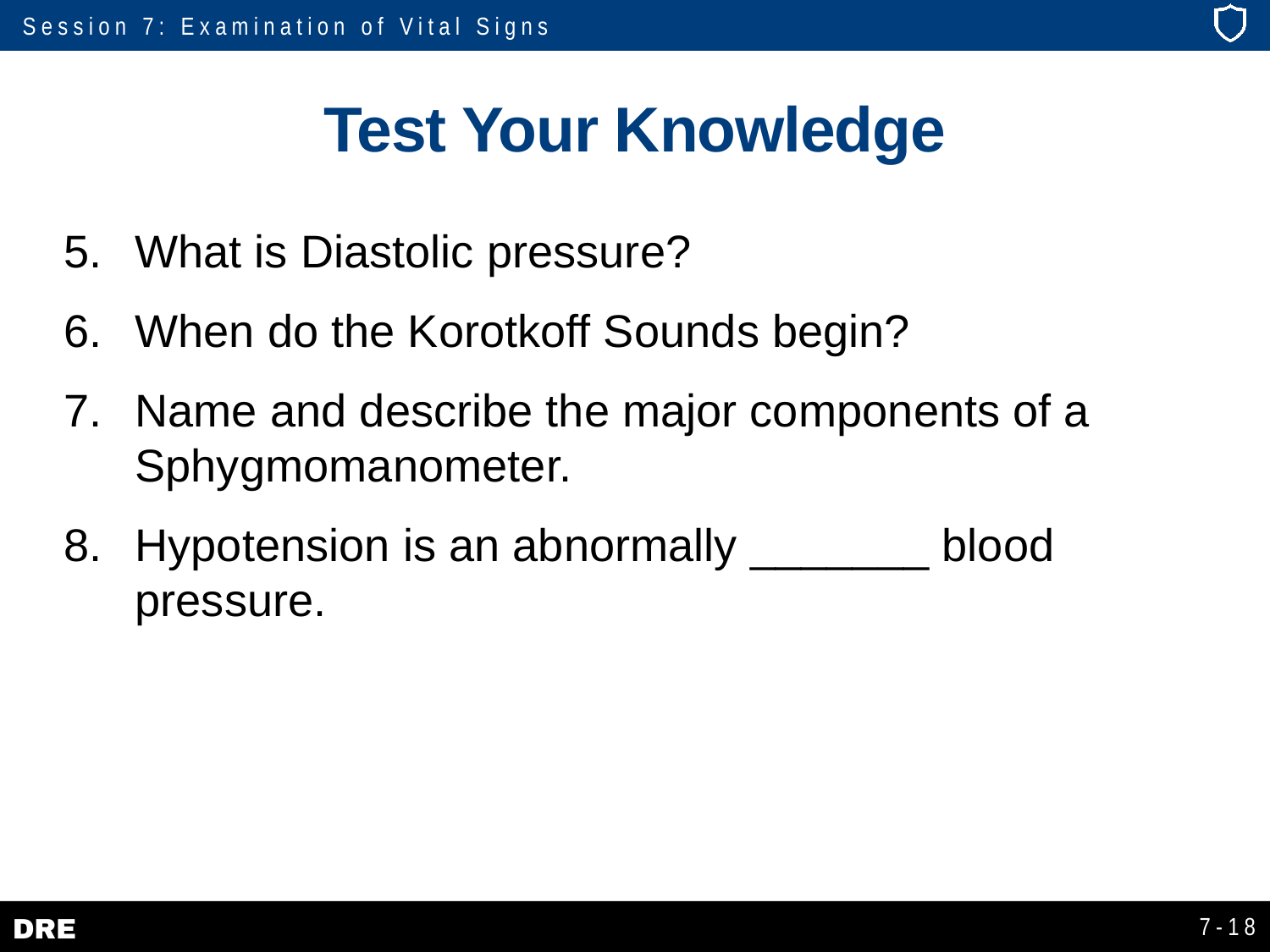

# Test Your Knowledge
What is Diastolic pressure?
When do the Korotkoff Sounds begin?
Name and describe the major components of a Sphygmomanometer.
Hypotension is an abnormally _______ blood pressure.
7-18